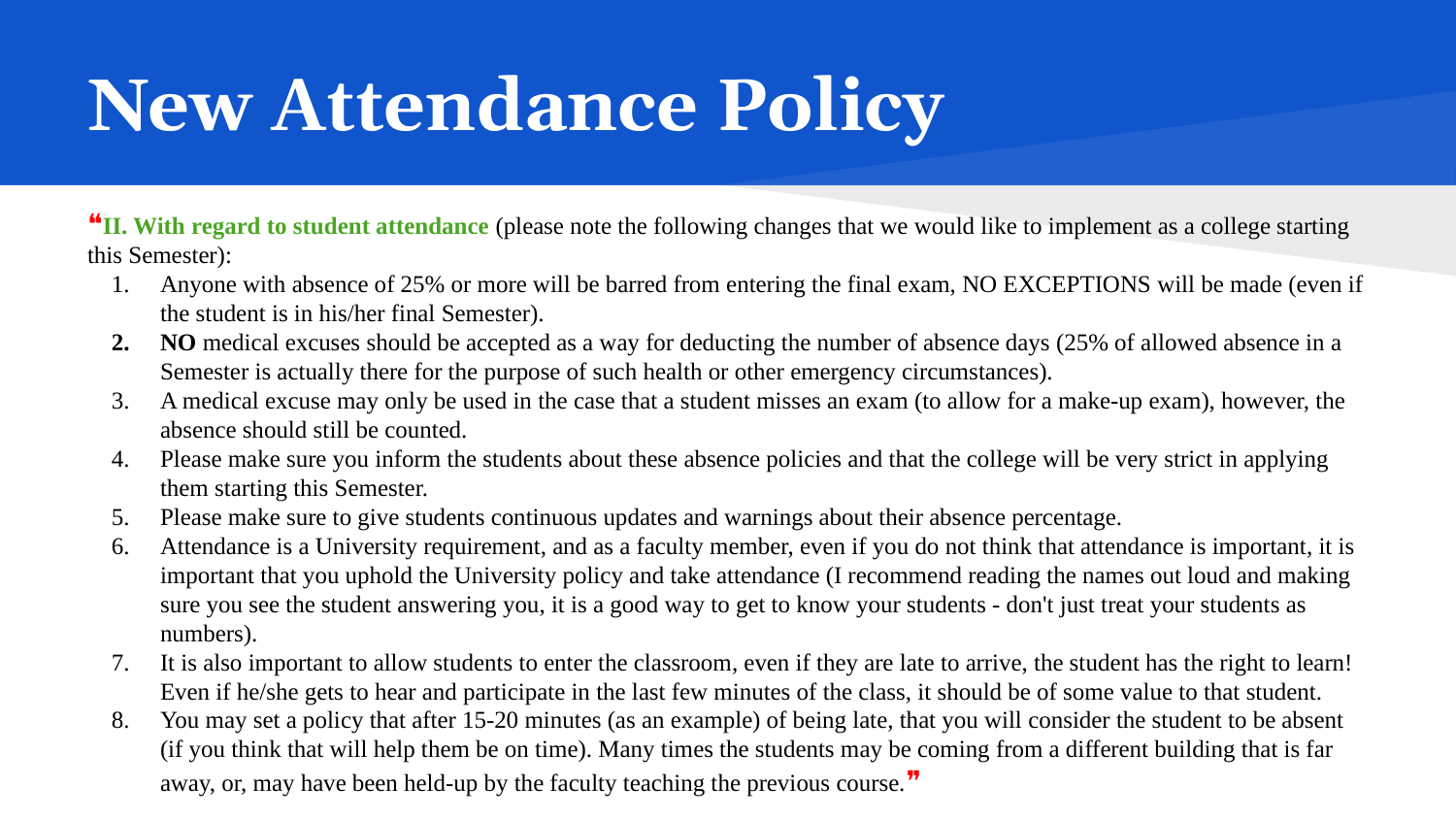

# New Attendance Policy
❝II. With regard to student attendance (please note the following changes that we would like to implement as a college starting this Semester):
Anyone with absence of 25% or more will be barred from entering the final exam, NO EXCEPTIONS will be made (even if the student is in his/her final Semester).
NO medical excuses should be accepted as a way for deducting the number of absence days (25% of allowed absence in a Semester is actually there for the purpose of such health or other emergency circumstances).
A medical excuse may only be used in the case that a student misses an exam (to allow for a make-up exam), however, the absence should still be counted.
Please make sure you inform the students about these absence policies and that the college will be very strict in applying them starting this Semester.
Please make sure to give students continuous updates and warnings about their absence percentage.
Attendance is a University requirement, and as a faculty member, even if you do not think that attendance is important, it is important that you uphold the University policy and take attendance (I recommend reading the names out loud and making sure you see the student answering you, it is a good way to get to know your students - don't just treat your students as numbers).
It is also important to allow students to enter the classroom, even if they are late to arrive, the student has the right to learn! Even if he/she gets to hear and participate in the last few minutes of the class, it should be of some value to that student.
You may set a policy that after 15-20 minutes (as an example) of being late, that you will consider the student to be absent (if you think that will help them be on time). Many times the students may be coming from a different building that is far away, or, may have been held-up by the faculty teaching the previous course.❞